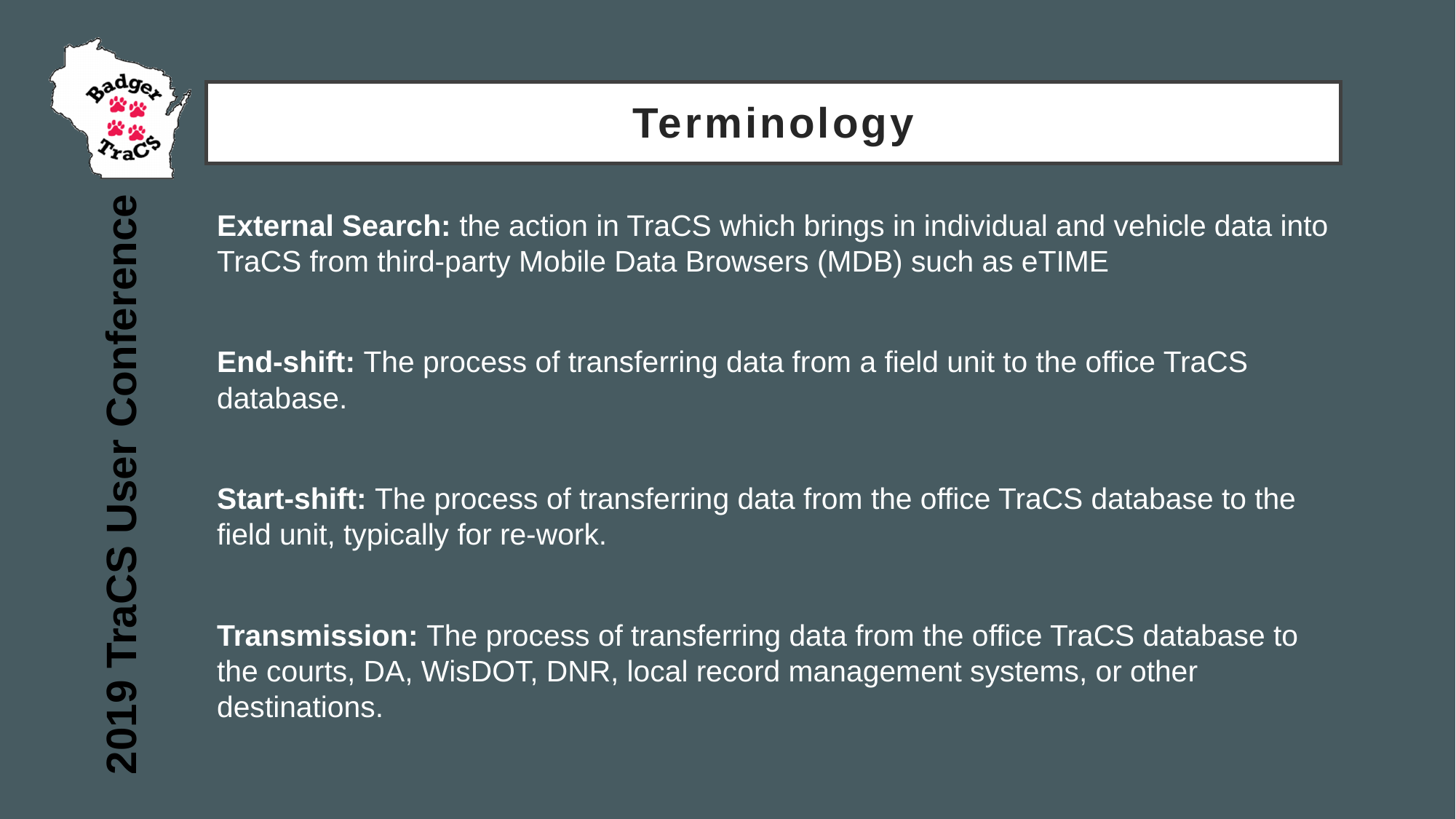

# Terminology
External Search: the action in TraCS which brings in individual and vehicle data into TraCS from third-party Mobile Data Browsers (MDB) such as eTIME

End-shift: The process of transferring data from a field unit to the office TraCS database.

Start-shift: The process of transferring data from the office TraCS database to the field unit, typically for re-work.

Transmission: The process of transferring data from the office TraCS database to the courts, DA, WisDOT, DNR, local record management systems, or other destinations.